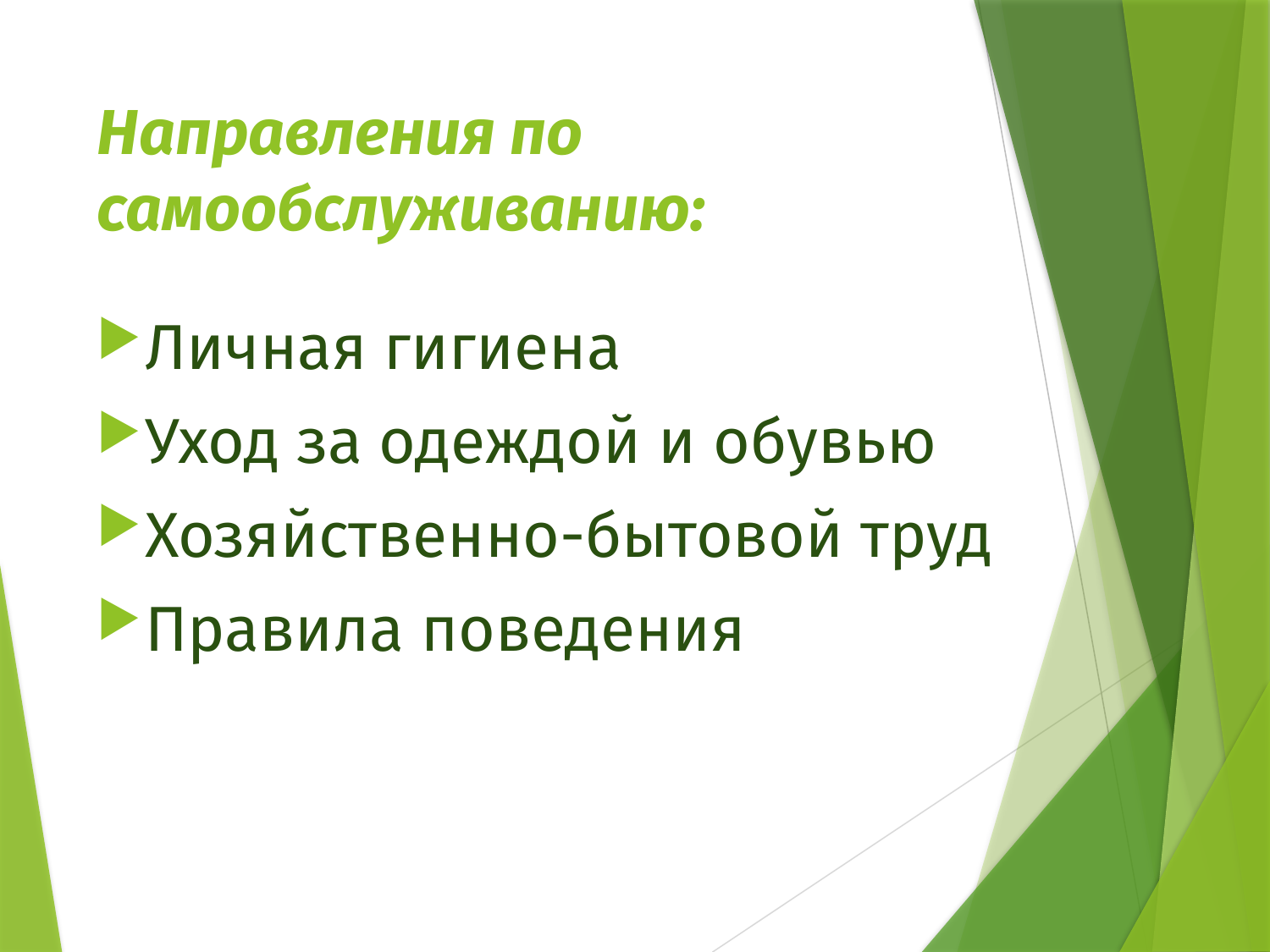

# Направления по  самообслуживанию:
Личная гигиена
Уход за одеждой и обувью
Хозяйственно-бытовой труд
Правила поведения